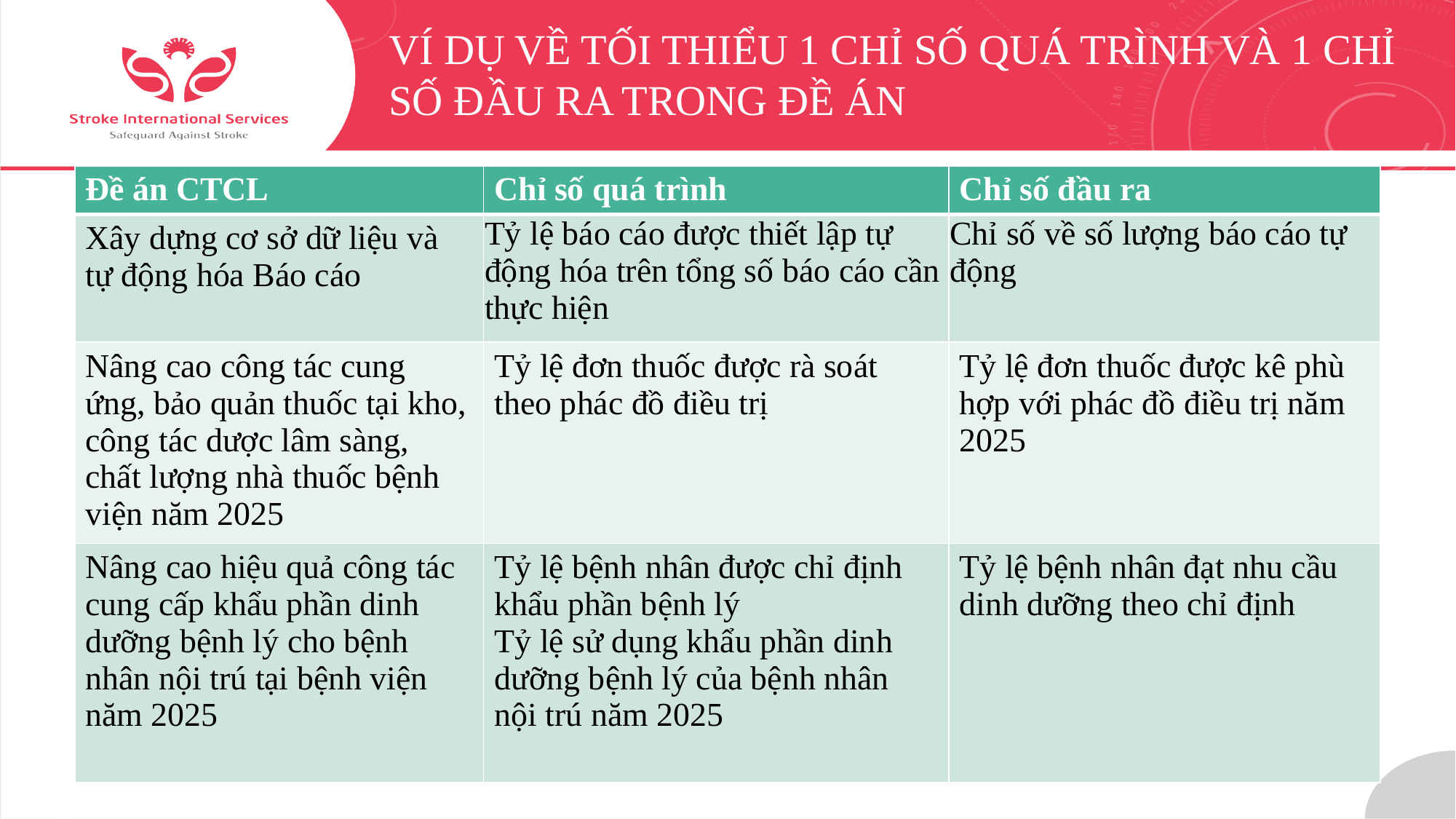

# Ví dụ về tối thiểu 1 chỉ số quá trình và 1 chỉ số đầu ra trong đề án
| Đề án CTCL | Chỉ số quá trình | Chỉ số đầu ra |
| --- | --- | --- |
| Xây dựng cơ sở dữ liệu và tự động hóa Báo cáo | Tỷ lệ báo cáo được thiết lập tự động hóa trên tổng số báo cáo cần thực hiện | Chỉ số về số lượng báo cáo tự động |
| Nâng cao công tác cung ứng, bảo quản thuốc tại kho, công tác dược lâm sàng, chất lượng nhà thuốc bệnh viện năm 2025 | Tỷ lệ đơn thuốc được rà soát theo phác đồ điều trị | Tỷ lệ đơn thuốc được kê phù hợp với phác đồ điều trị năm 2025 |
| Nâng cao hiệu quả công tác cung cấp khẩu phần dinh dưỡng bệnh lý cho bệnh nhân nội trú tại bệnh viện năm 2025 | Tỷ lệ bệnh nhân được chỉ định khẩu phần bệnh lý Tỷ lệ sử dụng khẩu phần dinh dưỡng bệnh lý của bệnh nhân nội trú năm 2025 | Tỷ lệ bệnh nhân đạt nhu cầu dinh dưỡng theo chỉ định |
32